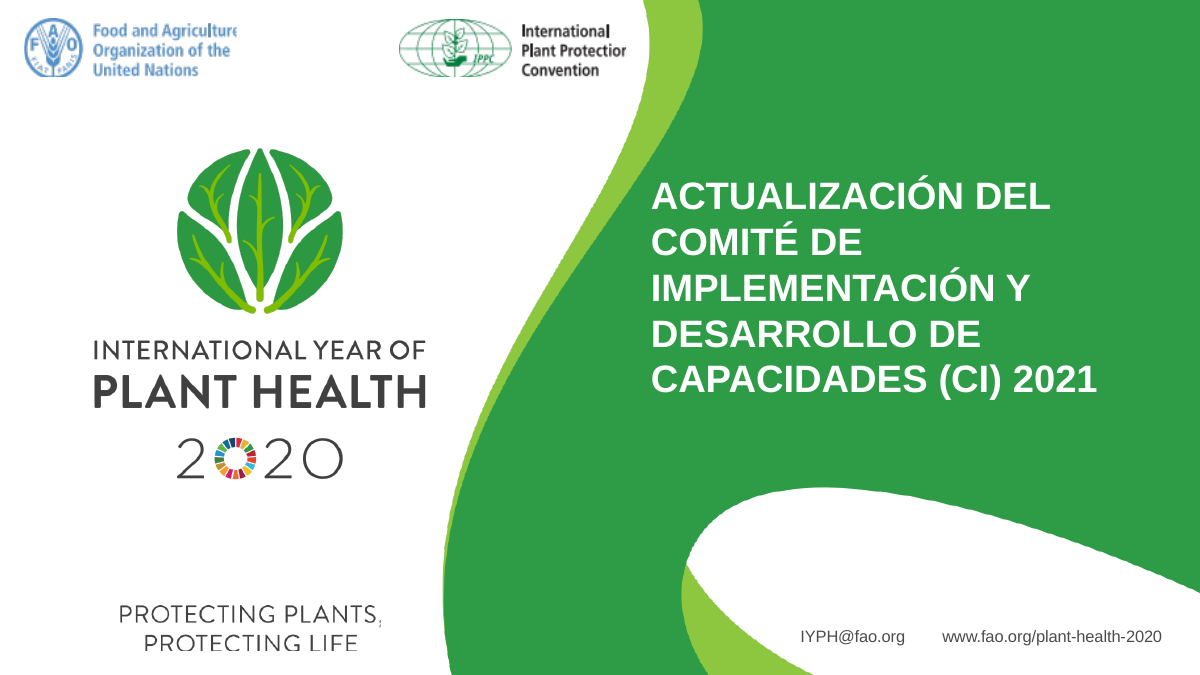

# actualización del Comité de implementación y desarrollo de capacidades (CI) 2021